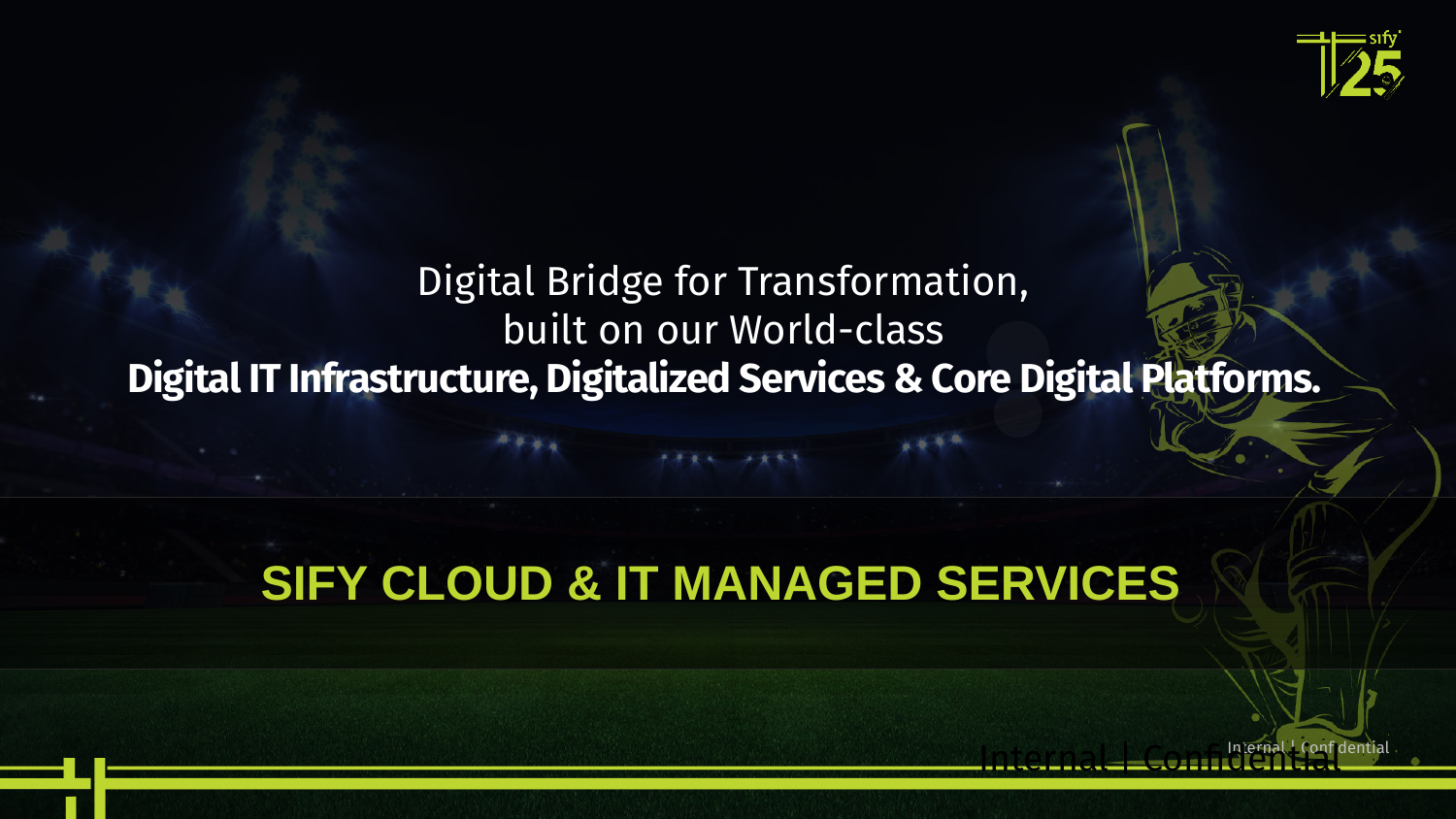

Digital Bridge for Transformation,
built on our World-class
Digital IT Infrastructure, Digitalized Services & Core Digital Platforms.
SIFY Cloud & IT MANAGED SERVICES
Internal | Confidential